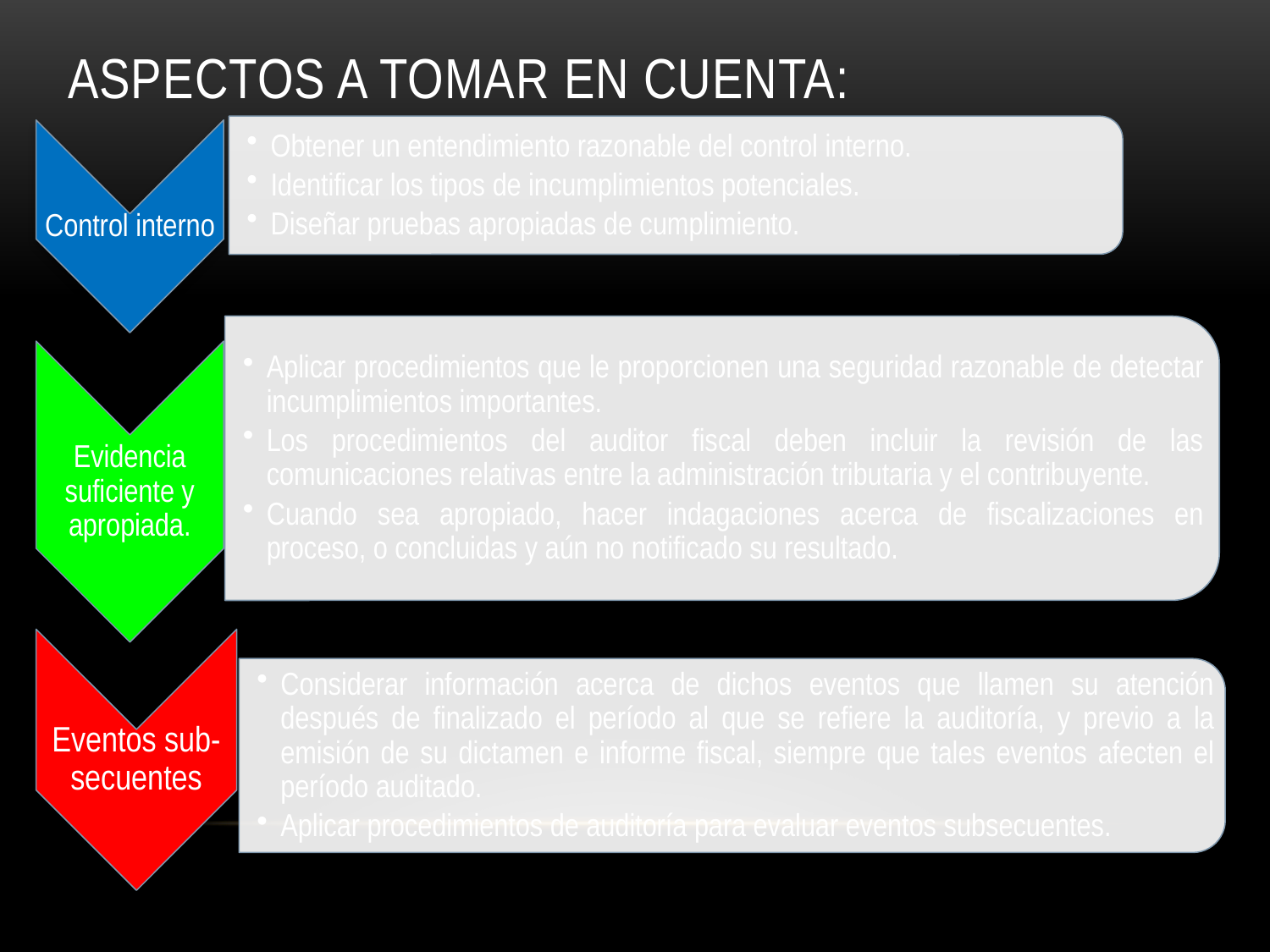

# Aspectos a tomar en cuenta:
Control interno
Obtener un entendimiento razonable del control interno.
Identificar los tipos de incumplimientos potenciales.
Diseñar pruebas apropiadas de cumplimiento.
Evidencia suficiente y apropiada.
Aplicar procedimientos que le proporcionen una seguridad razonable de detectar incumplimientos importantes.
Los procedimientos del auditor fiscal deben incluir la revisión de las comunicaciones relativas entre la administración tributaria y el contribuyente.
Cuando sea apropiado, hacer indagaciones acerca de fiscalizaciones en proceso, o concluidas y aún no notificado su resultado.
Eventos sub- secuentes
Considerar información acerca de dichos eventos que llamen su atención después de finalizado el período al que se refiere la auditoría, y previo a la emisión de su dictamen e informe fiscal, siempre que tales eventos afecten el período auditado.
Aplicar procedimientos de auditoría para evaluar eventos subsecuentes.